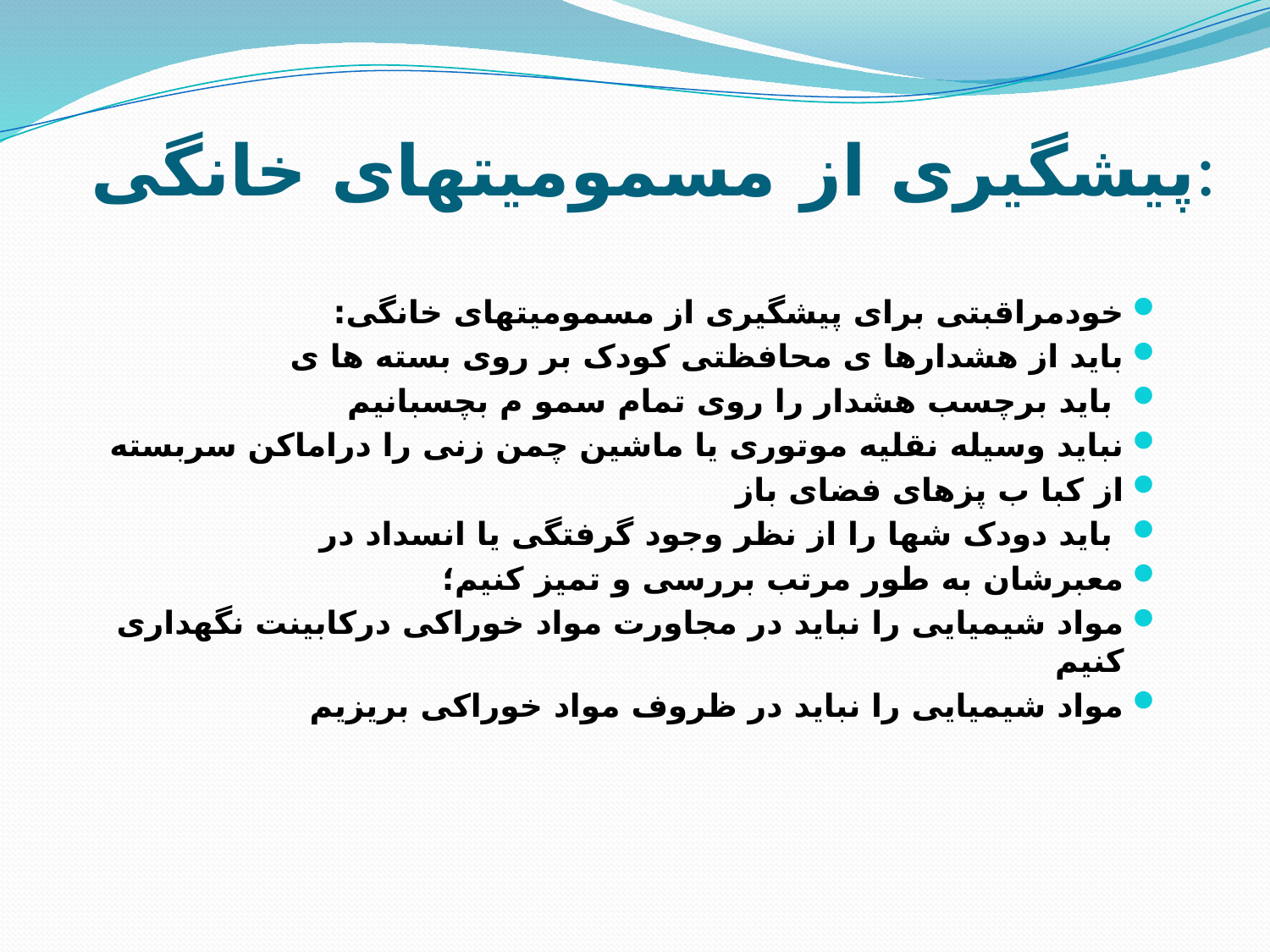

# پیشگیری از مسمومیتهای خانگی:
خودمراقبتی برای پیشگیری از مسمومیتهای خانگی:
باید از هشدارها ی محافظتی کودک بر روی بسته ها ی
 باید برچسب هشدار را روی تمام سمو م بچسبانیم
نباید وسیله نقلیه موتوری یا ماشین چمن زنی را دراماکن سربسته
از کبا ب پزهای فضای باز
 باید دودک شها را از نظر وجود گرفتگی یا انسداد در
معبرشان به طور مرتب بررسی و تمیز کنیم؛
مواد شیمیایی را نباید در مجاورت مواد خوراکی درکابینت نگهداری کنیم
مواد شیمیایی را نباید در ظروف مواد خوراکی بریزیم